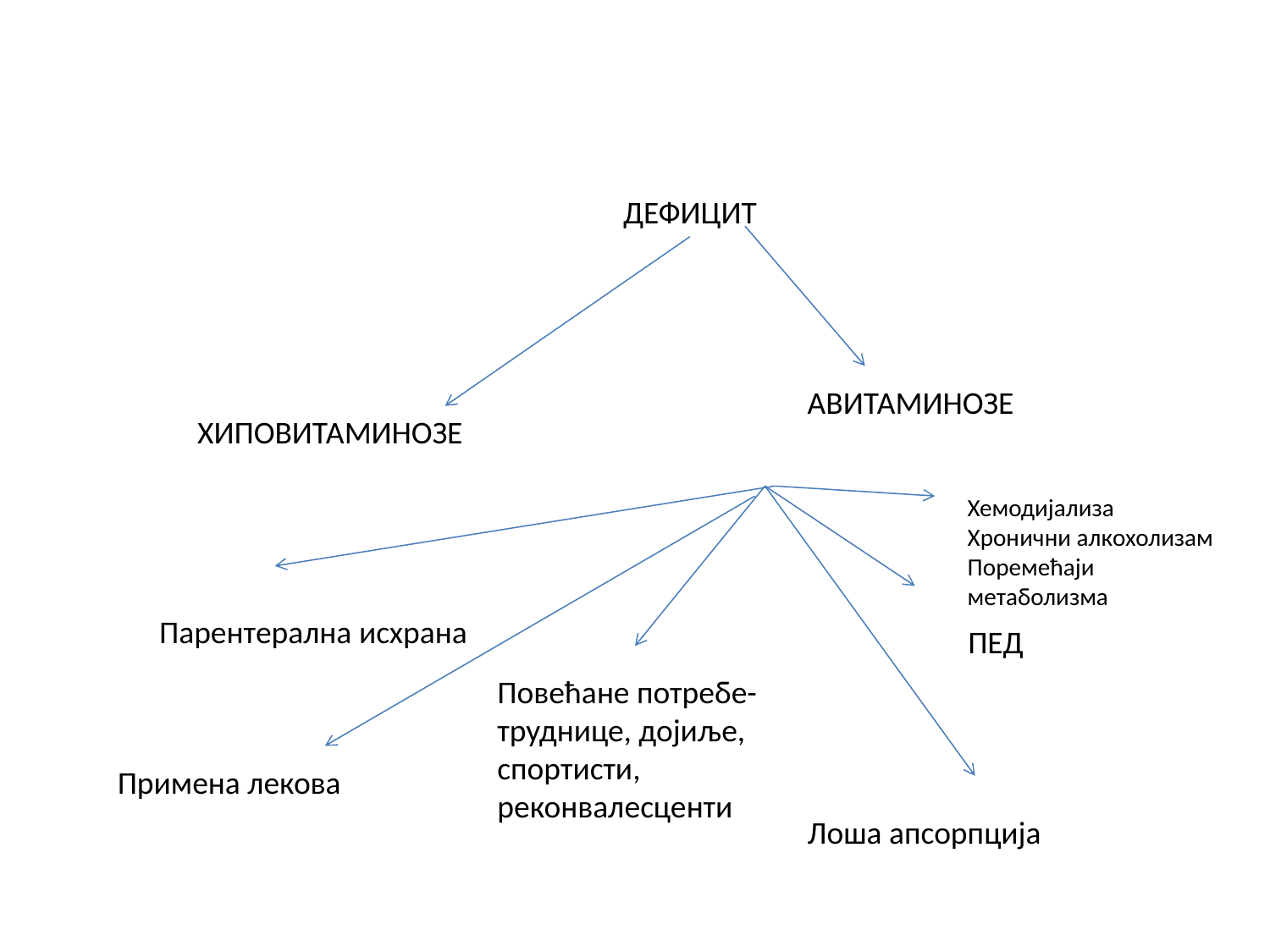

ДЕФИЦИТ
АВИТАМИНОЗЕ
ХИПОВИТАМИНОЗЕ
Хемодијализа
Хронични алкохолизам
Поремећаји метаболизма
Парентерална исхрана
ПЕД
Повећане потребе-труднице, дојиље, спортисти, реконвалесценти
Примена лекова
Лоша апсорпција